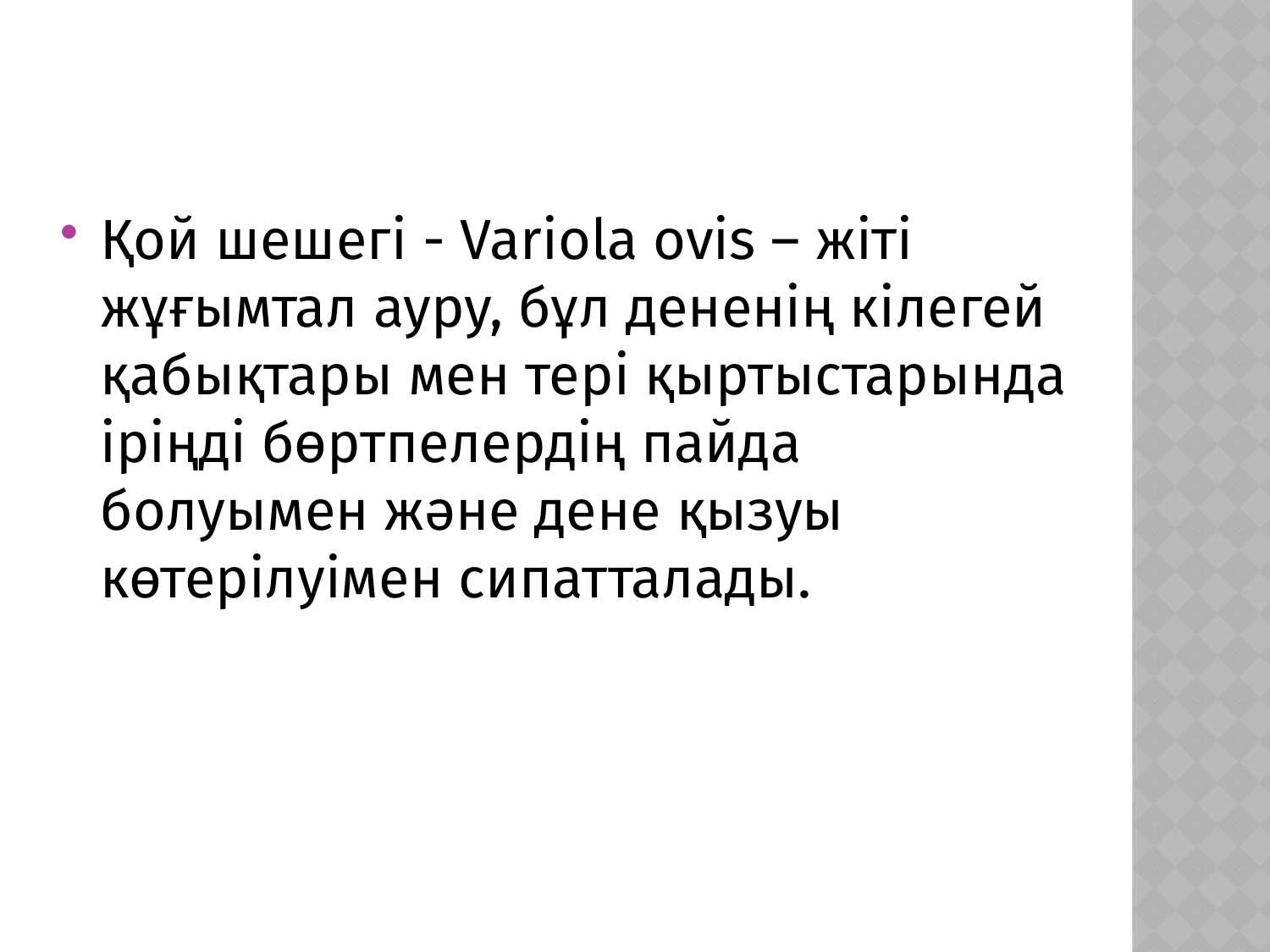

Қой шешегі - Variola ovis – жіті жұғымтал ауру, бұл дененің кілегей қабықтары мен тері қыртыстарында іріңді бөртпелердің пайда болуымен және дене қызуы көтерілуімен сипатталады.